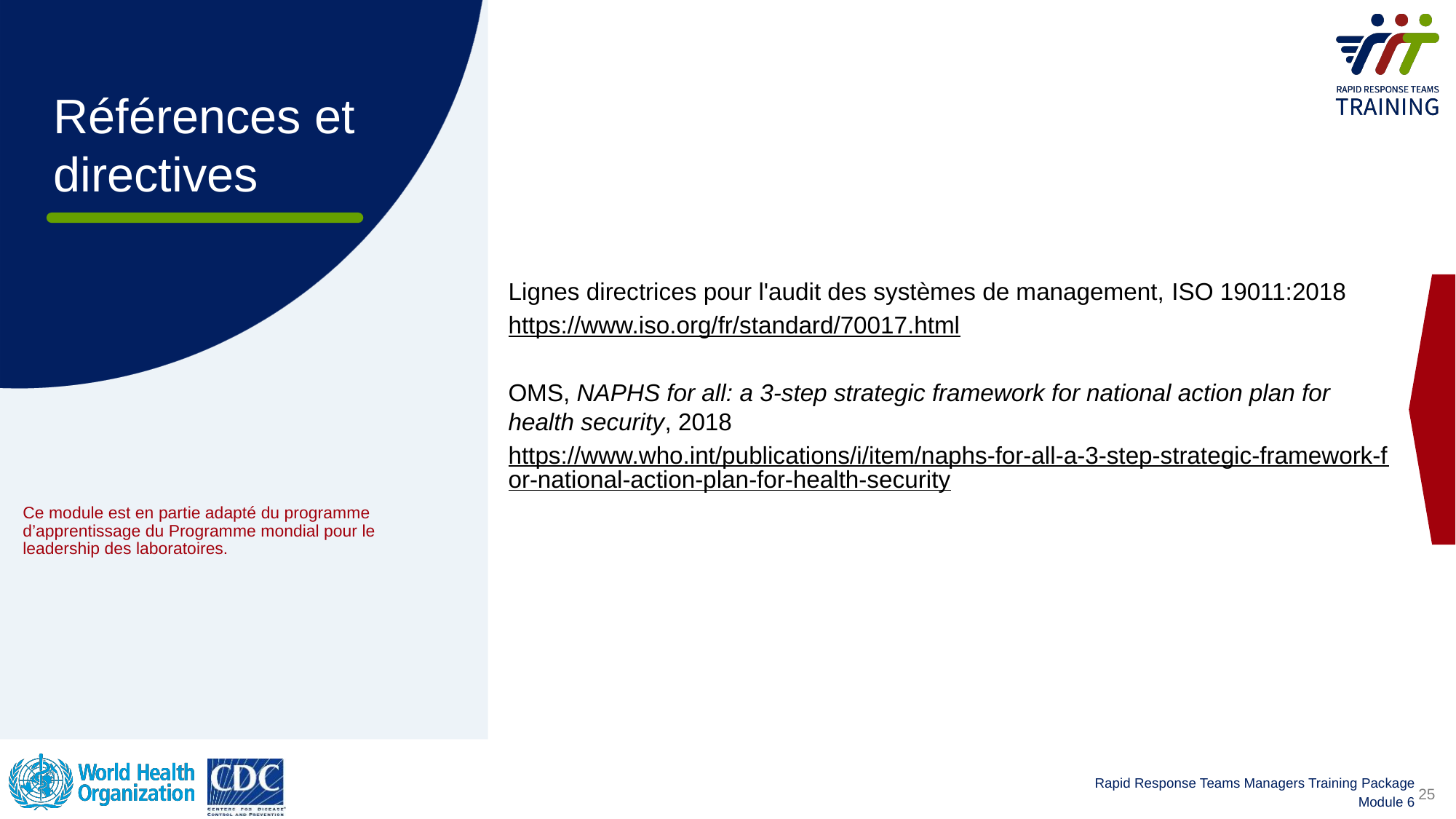

Lignes directrices pour l'audit des systèmes de management, ISO 19011:2018
https://www.iso.org/fr/standard/70017.html

OMS, NAPHS for all: a 3-step strategic framework for national action plan for health security, 2018
https://www.who.int/publications/i/item/naphs-for-all-a-3-step-strategic-framework-for-national-action-plan-for-health-security

# Ce module est en partie adapté du programme d’apprentissage du Programme mondial pour le leadership des laboratoires.
25